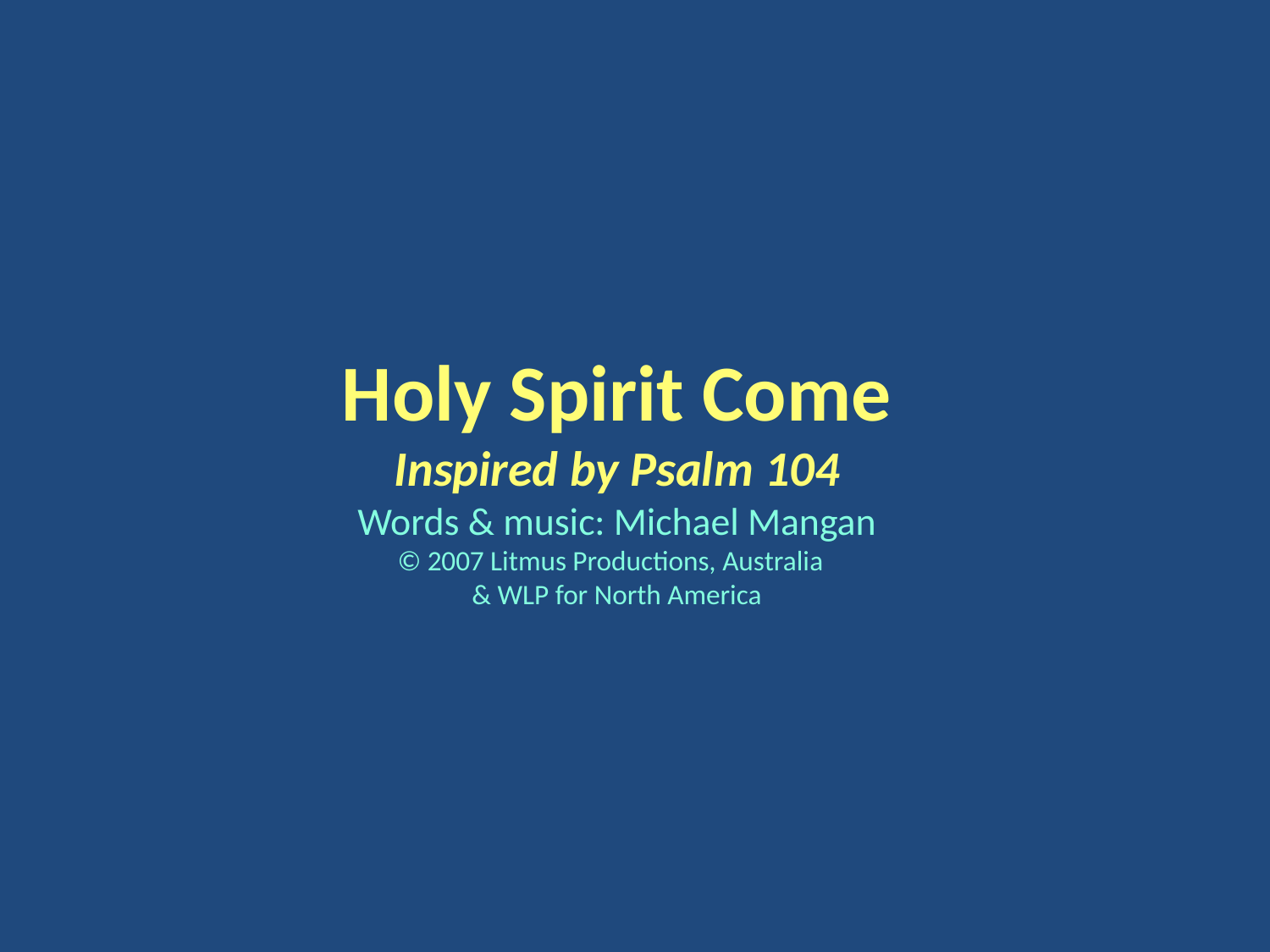

Holy Spirit Come
Inspired by Psalm 104
Words & music: Michael Mangan
© 2007 Litmus Productions, Australia
& WLP for North America